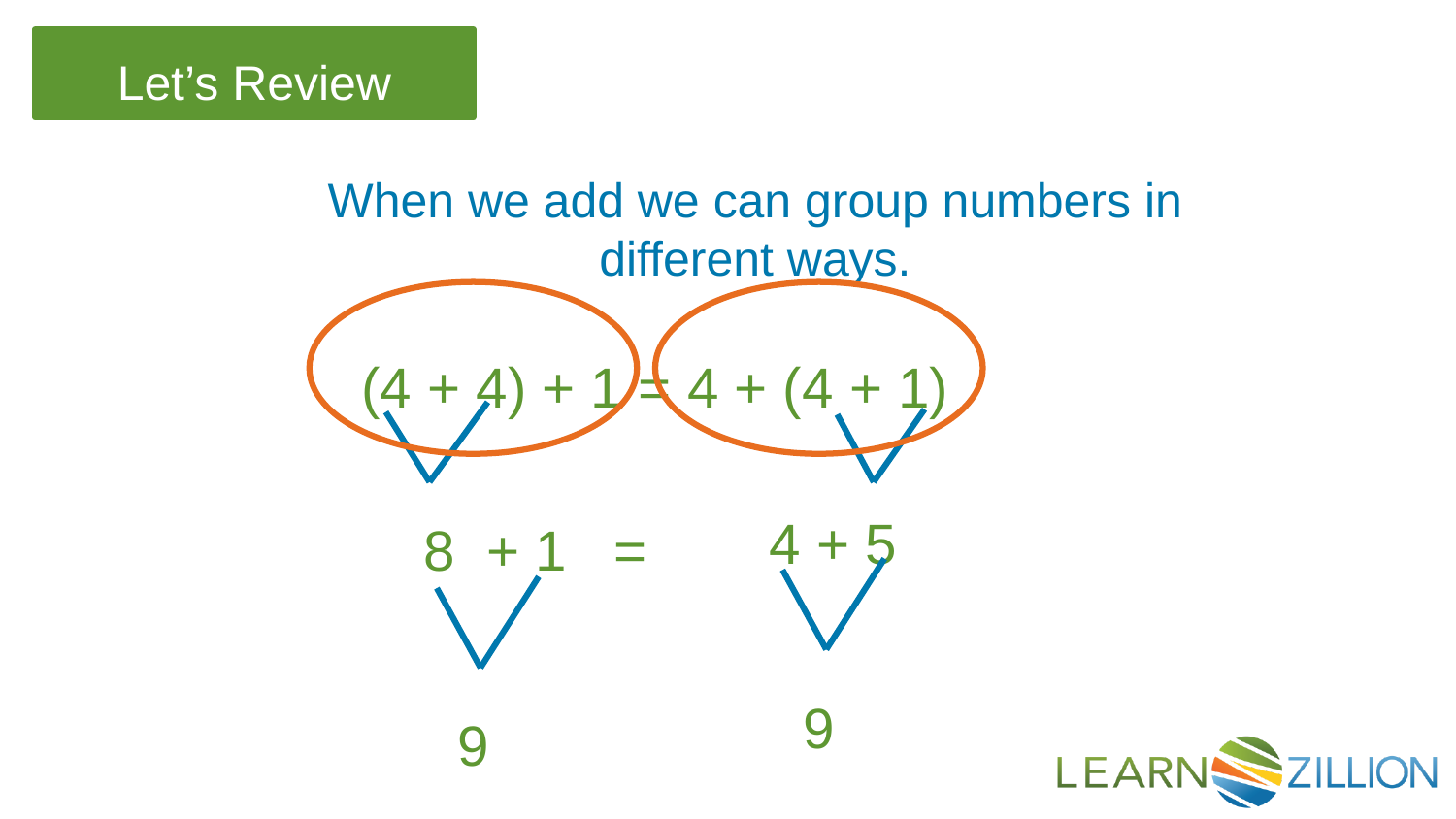

When we add we can group numbers in different ways.

(4 + 4) + 1 = 4 + (4 + 1)
4 + 5
8  + 1   =
9
9